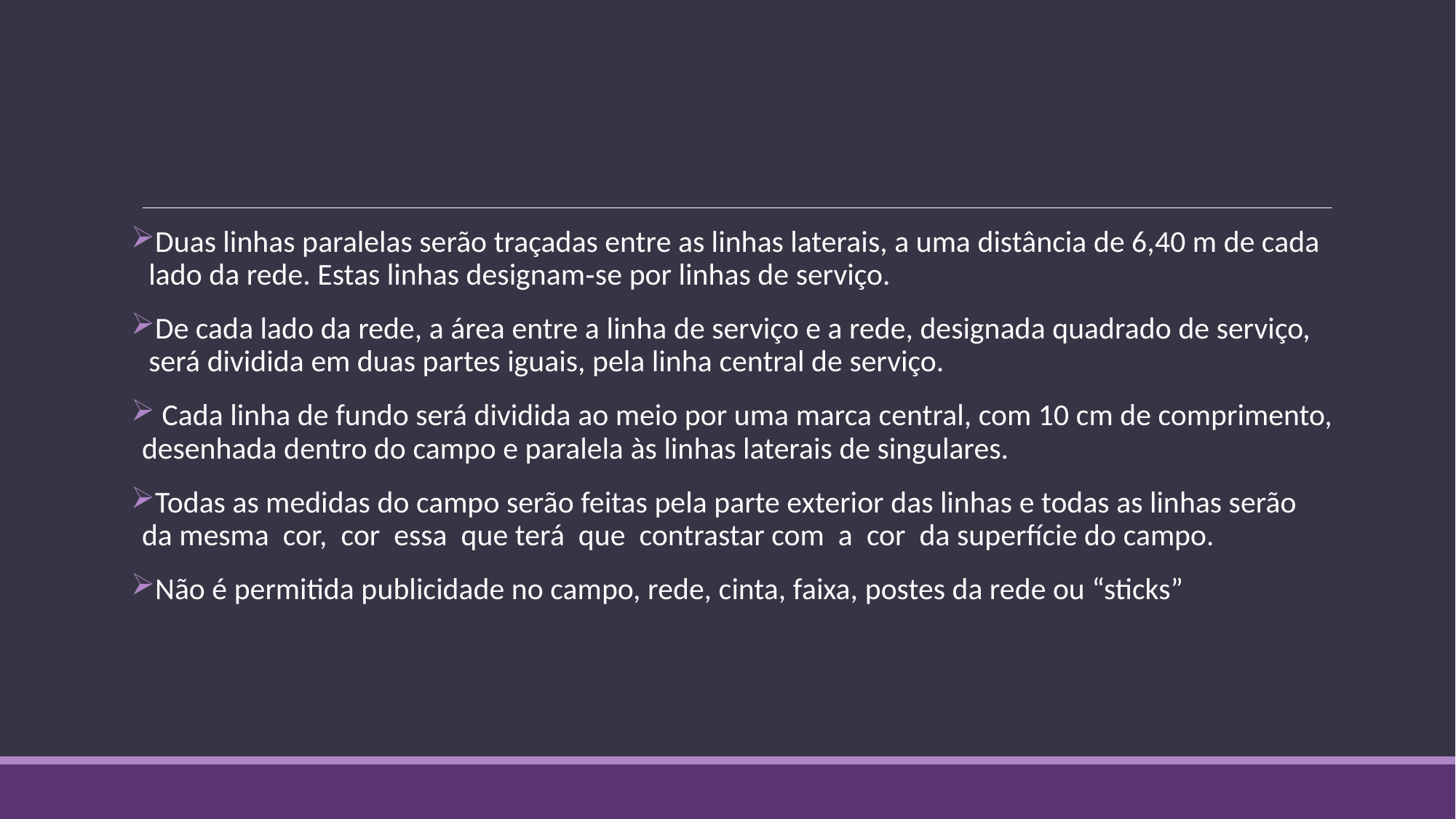

#
Duas linhas paralelas serão traçadas entre as linhas laterais, a uma distância de 6,40 m de cada   lado da rede. Estas linhas designam‐se por linhas de serviço.
De cada lado da rede, a área entre a linha de serviço e a rede, designada quadrado de serviço,    será dividida em duas partes iguais, pela linha central de serviço.
 Cada linha de fundo será dividida ao meio por uma marca central, com 10 cm de comprimento, desenhada dentro do campo e paralela às linhas laterais de singulares.
Todas as medidas do campo serão feitas pela parte exterior das linhas e todas as linhas serão  da mesma  cor,  cor  essa  que terá  que  contrastar com  a  cor  da superfície do campo.
Não é permitida publicidade no campo, rede, cinta, faixa, postes da rede ou “sticks”